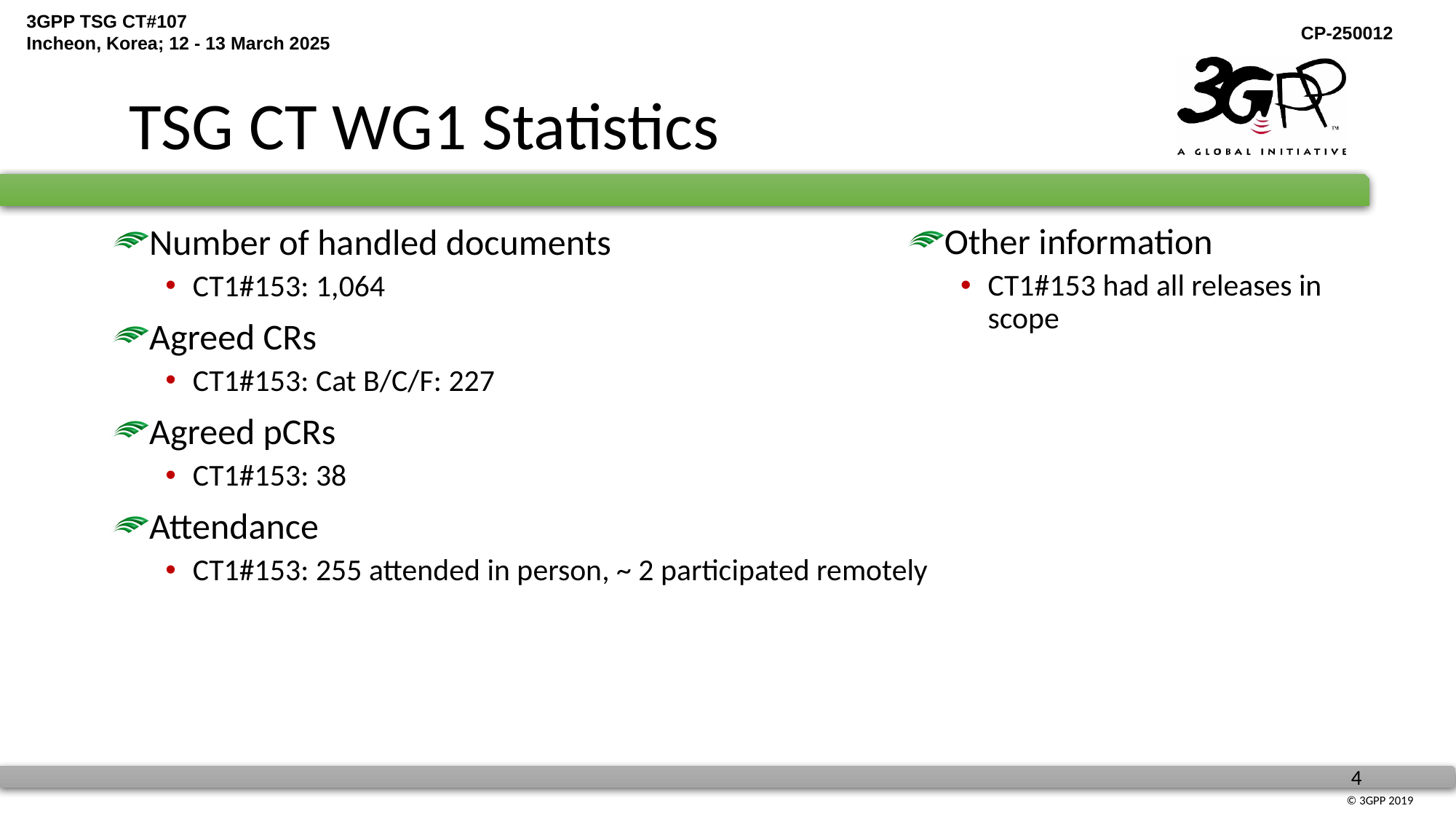

# TSG CT WG1 Statistics
Other information
CT1#153 had all releases in scope
Number of handled documents
CT1#153: 1,064
Agreed CRs
CT1#153: Cat B/C/F: 227
Agreed pCRs
CT1#153: 38
Attendance
CT1#153: 255 attended in person, ~ 2 participated remotely